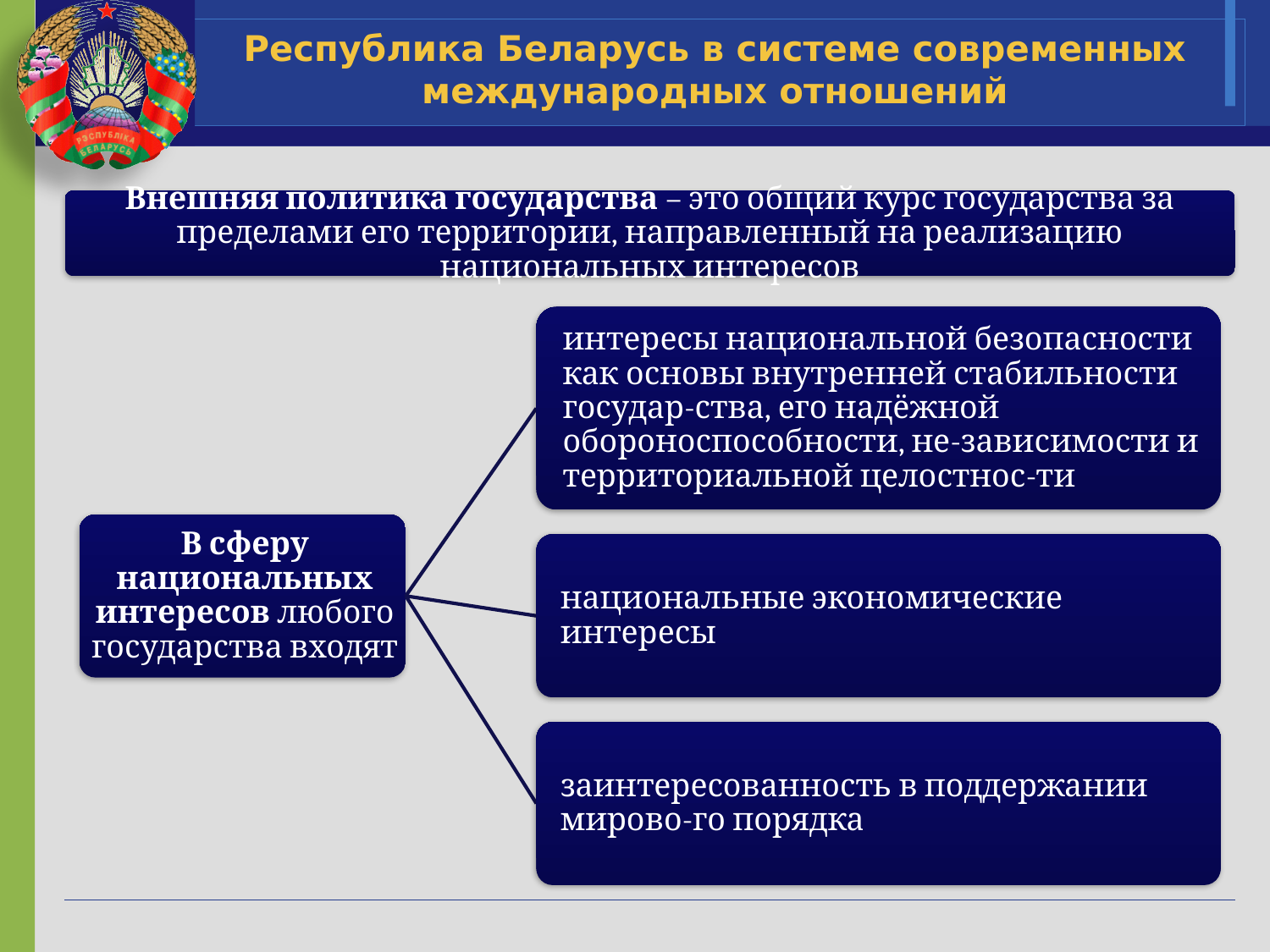

# Республика Беларусь в системе современных международных отношений

Внешняя политика государства – это общий курс государства за пределами его территории, направленный на реализацию национальных интересов
В сферу национальных интересов любого государства входят

интересы национальной безопасности как основы внутренней стабильности государ-ства, его надёжной обороноспособности, не-зависимости и территориальной целостнос-ти

национальные экономические интересы

заинтересованность в поддержании мирово-го порядка